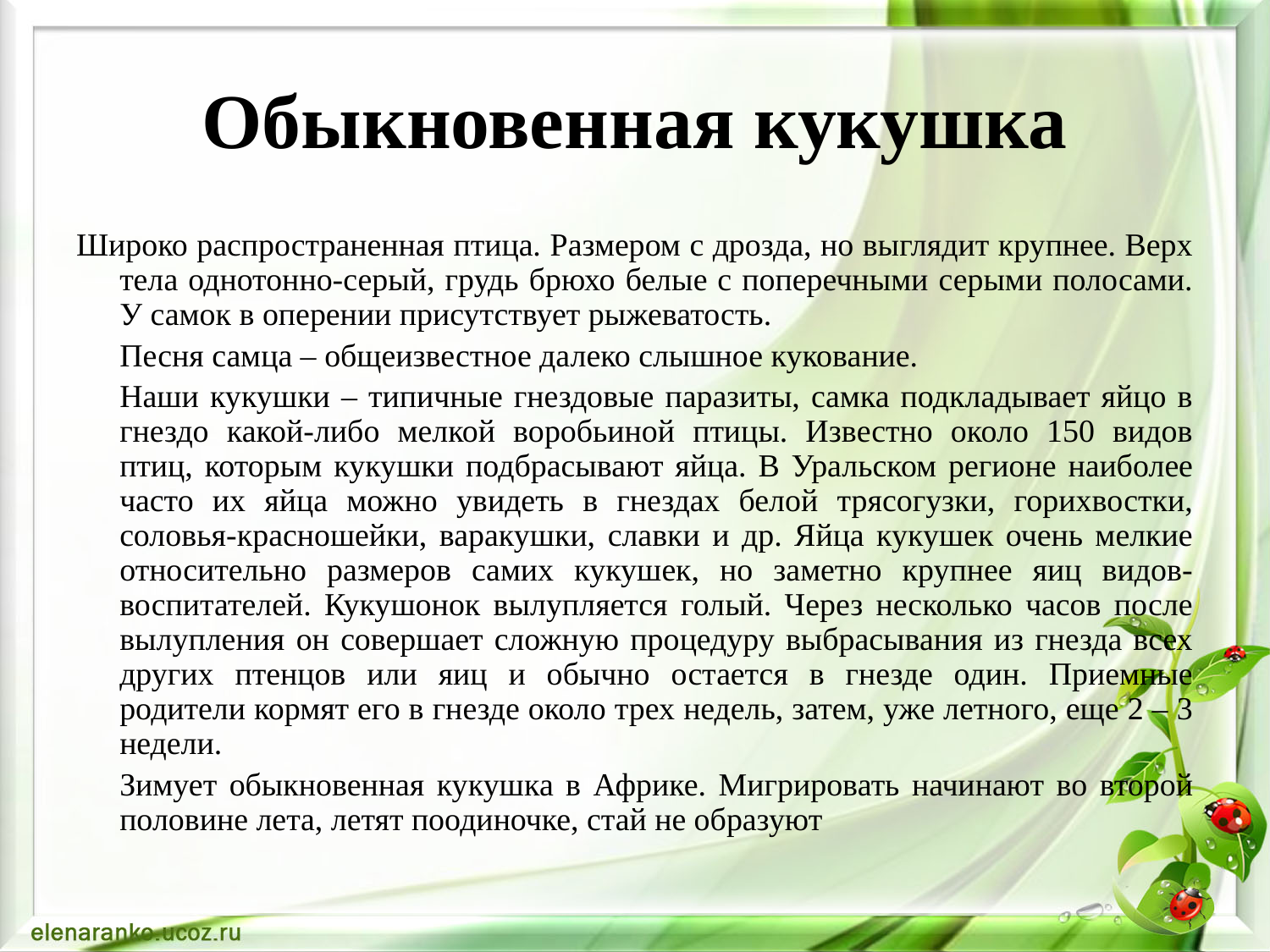

# Обыкновенная кукушка
Широко распространенная птица. Размером с дрозда, но выглядит крупнее. Верх тела однотонно-серый, грудь брюхо белые с поперечными серыми полосами. У самок в оперении присутствует рыжеватость.
	Песня самца – общеизвестное далеко слышное кукование.
		Наши кукушки – типичные гнездовые паразиты, самка подкладывает яйцо в гнездо какой-либо мелкой воробьиной птицы. Известно около 150 видов птиц, которым кукушки подбрасывают яйца. В Уральском регионе наиболее часто их яйца можно увидеть в гнездах белой трясогузки, горихвостки, соловья-красношейки, варакушки, славки и др. Яйца кукушек очень мелкие относительно размеров самих кукушек, но заметно крупнее яиц видов-воспитателей. Кукушонок вылупляется голый. Через несколько часов после вылупления он совершает сложную процедуру выбрасывания из гнезда всех других птенцов или яиц и обычно остается в гнезде один. Приемные родители кормят его в гнезде около трех недель, затем, уже летного, еще 2 – 3 недели.
	Зимует обыкновенная кукушка в Африке. Мигрировать начинают во второй половине лета, летят поодиночке, стай не образуют